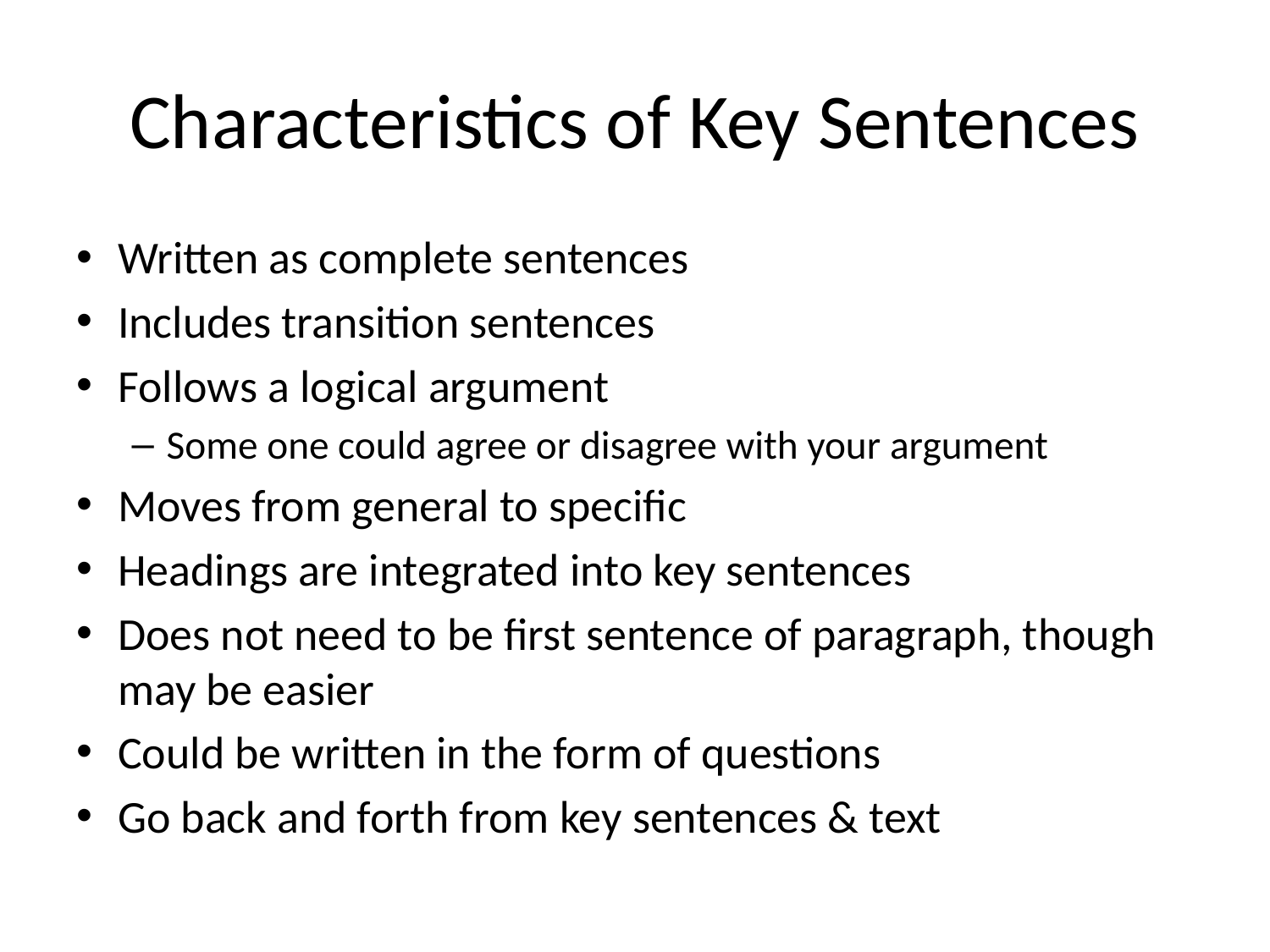

# Characteristics of Key Sentences
Written as complete sentences
Includes transition sentences
Follows a logical argument
Some one could agree or disagree with your argument
Moves from general to specific
Headings are integrated into key sentences
Does not need to be first sentence of paragraph, though may be easier
Could be written in the form of questions
Go back and forth from key sentences & text